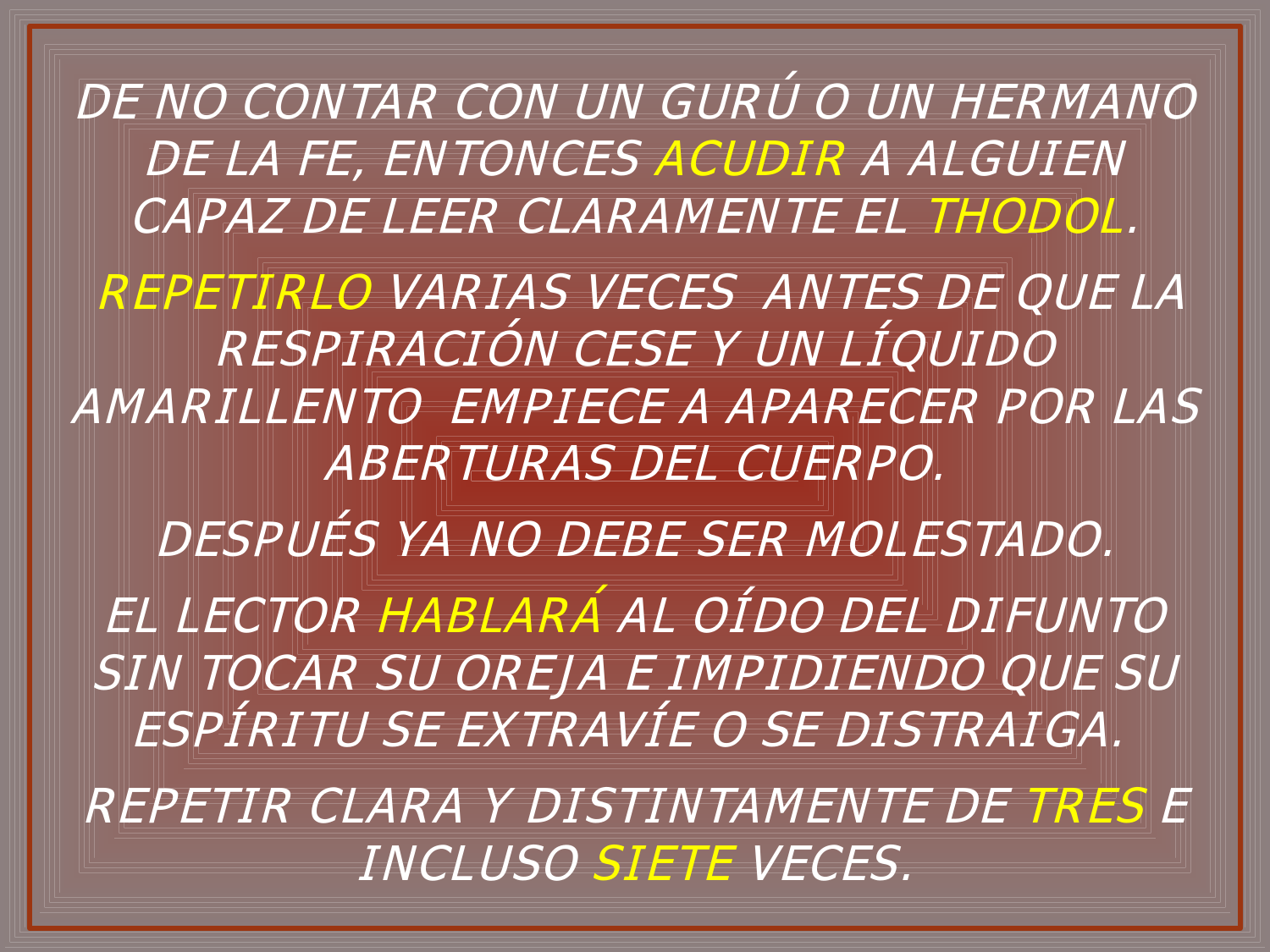

DE NO CONTAR CON UN GURÚ O UN HERMANO DE LA FE, ENTONCES ACUDIR A ALGUIEN CAPAZ DE LEER CLARAMENTE EL THODOL.

 REPETIRLO VARIAS VECES  ANTES DE QUE LA RESPIRACIÓN CESE Y UN LÍQUIDO AMARILLENTO  EMPIECE A APARECER POR LAS ABERTURAS DEL CUERPO.

 DESPUÉS YA NO DEBE SER MOLESTADO.

EL LECTOR HABLARÁ AL OÍDO DEL DIFUNTO SIN TOCAR SU OREJA E IMPIDIENDO QUE SU ESPÍRITU SE EXTRAVÍE O SE DISTRAIGA.

REPETIR CLARA Y DISTINTAMENTE DE TRES E INCLUSO SIETE VECES.